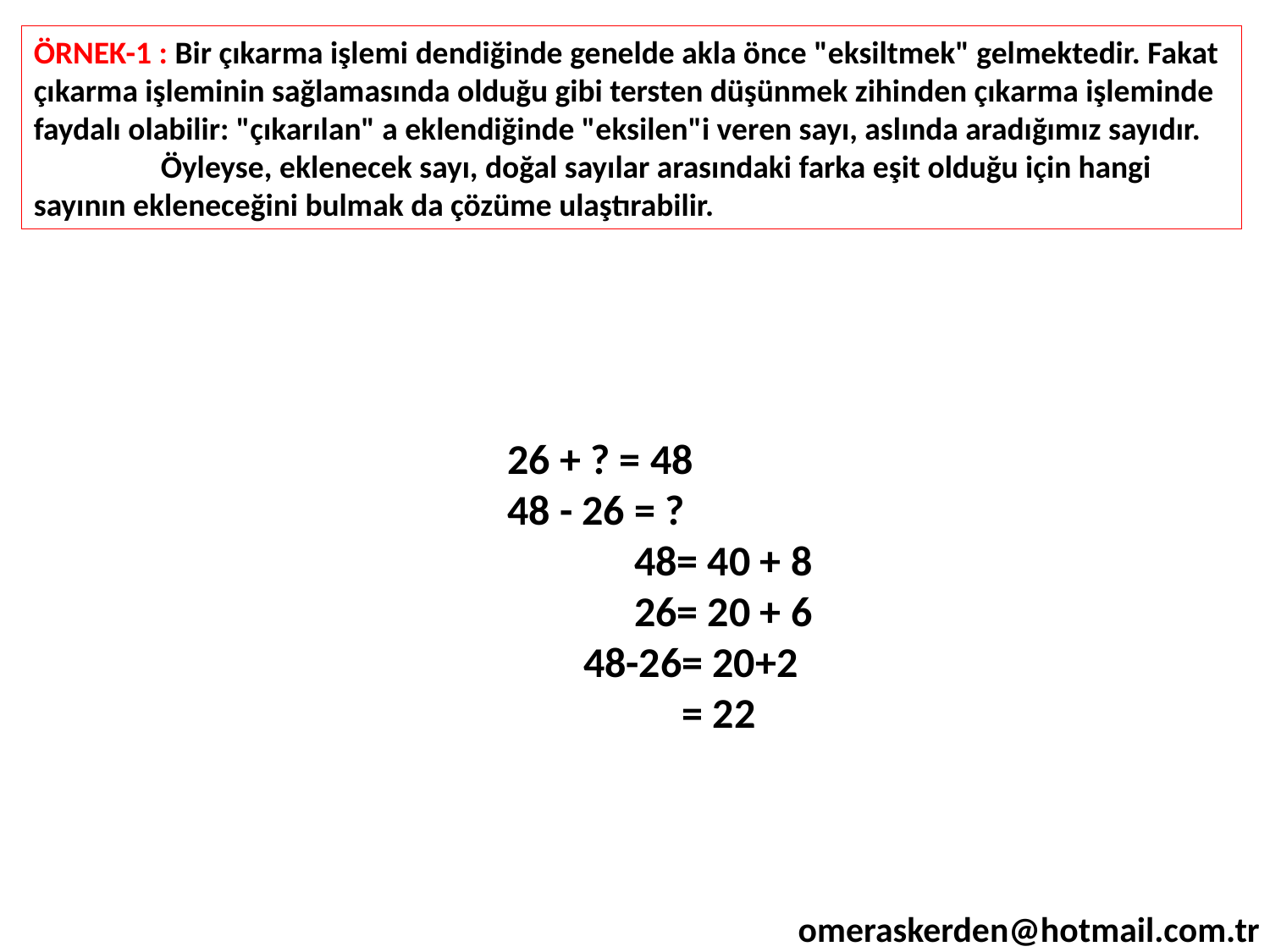

ÖRNEK-1 : Bir çıkarma işlemi dendiğinde genelde akla önce "eksiltmek" gelmektedir. Fakat çıkarma işleminin sağlamasında olduğu gibi tersten düşünmek zihinden çıkarma işleminde faydalı olabilir: "çıkarılan" a eklendiğinde "eksilen"i veren sayı, aslında aradığımız sayıdır.
	Öyleyse, eklenecek sayı, doğal sayılar arasındaki farka eşit olduğu için hangi sayının ekleneceğini bulmak da çözüme ulaştırabilir.
26 + ? = 48
48 - 26 = ?
	48= 40 + 8
	26= 20 + 6
        48-26= 20+2
	     = 22
omeraskerden@hotmail.com.tr